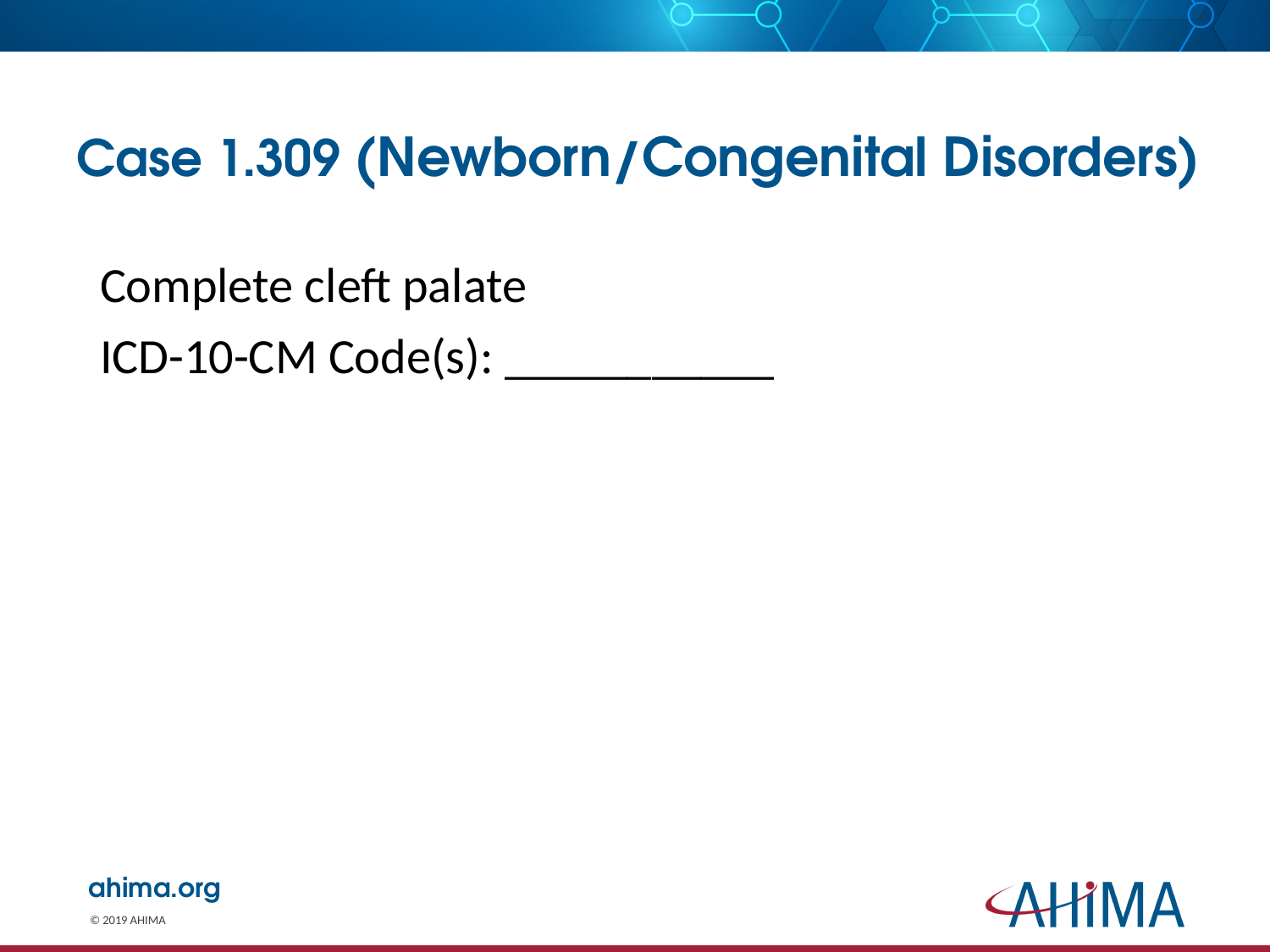

# Case 1.309 (Newborn/Congenital Disorders)
Complete cleft palate
ICD-10-CM Code(s): ___________